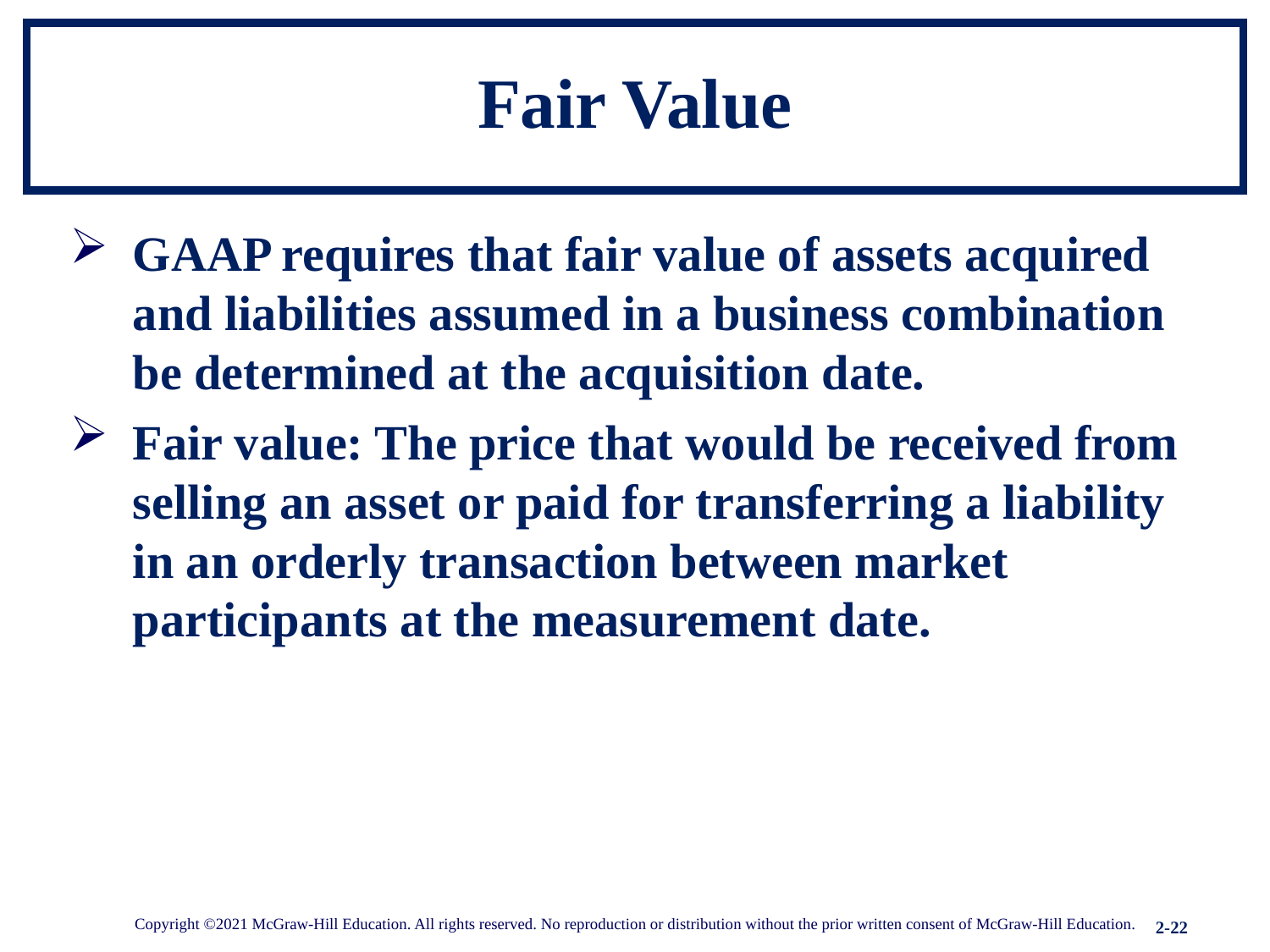

LO 5
# Fair Value
GAAP requires that fair value of assets acquired and liabilities assumed in a business combination be determined at the acquisition date.
Fair value: The price that would be received from selling an asset or paid for transferring a liability in an orderly transaction between market participants at the measurement date.
Copyright ©2021 McGraw-Hill Education. All rights reserved. No reproduction or distribution without the prior written consent of McGraw-Hill Education.
2-22